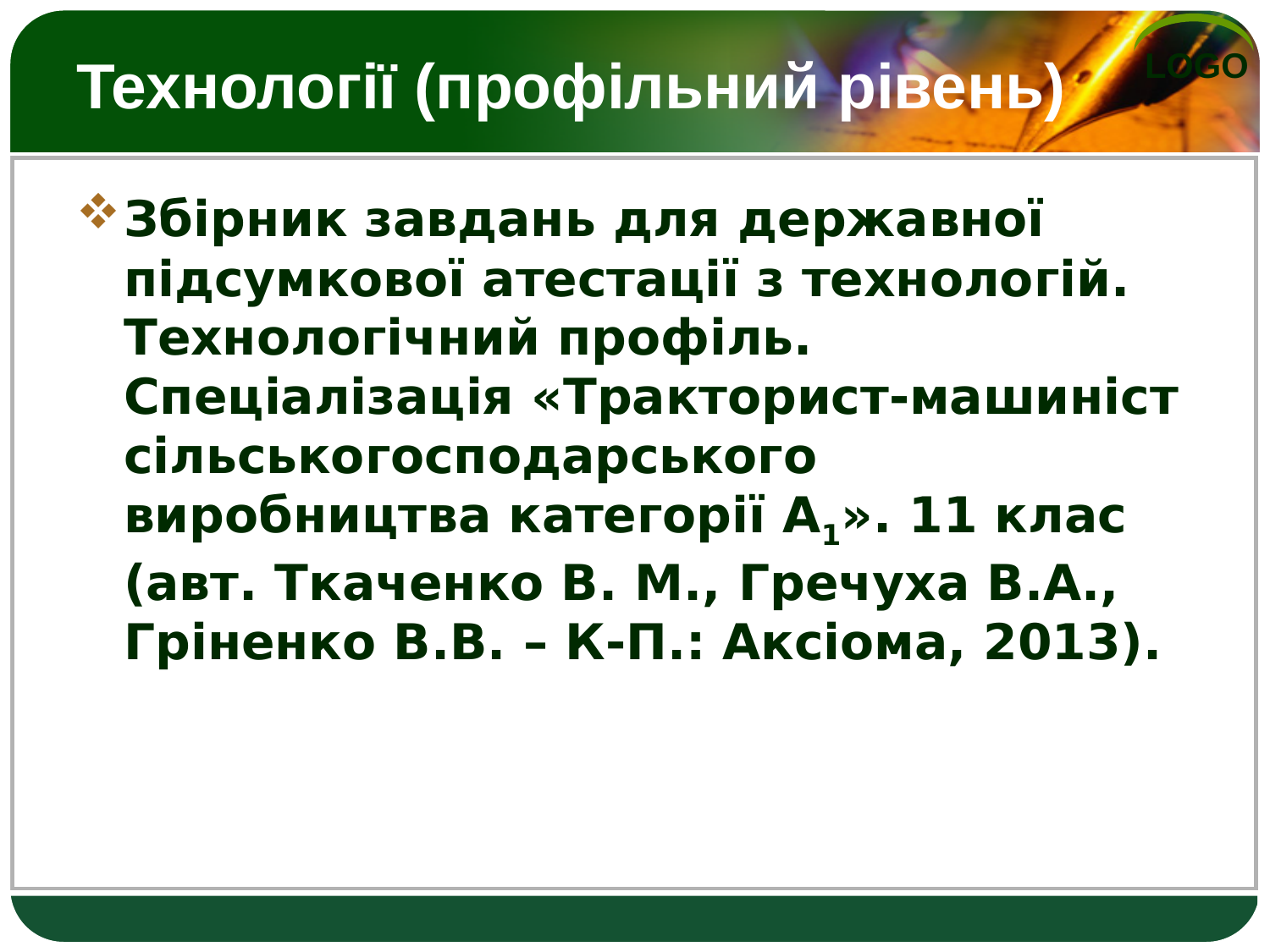

# Технології (профільний рівень)
Збірник завдань для державної підсумкової атестації з технологій. Технологічний профіль. Спеціалізація «Тракторист-машиніст сільськогосподарського виробництва категорії А1». 11 клас (авт. Ткаченко В. М., Гречуха В.А., Гріненко В.В. – К-П.: Аксіома, 2013).